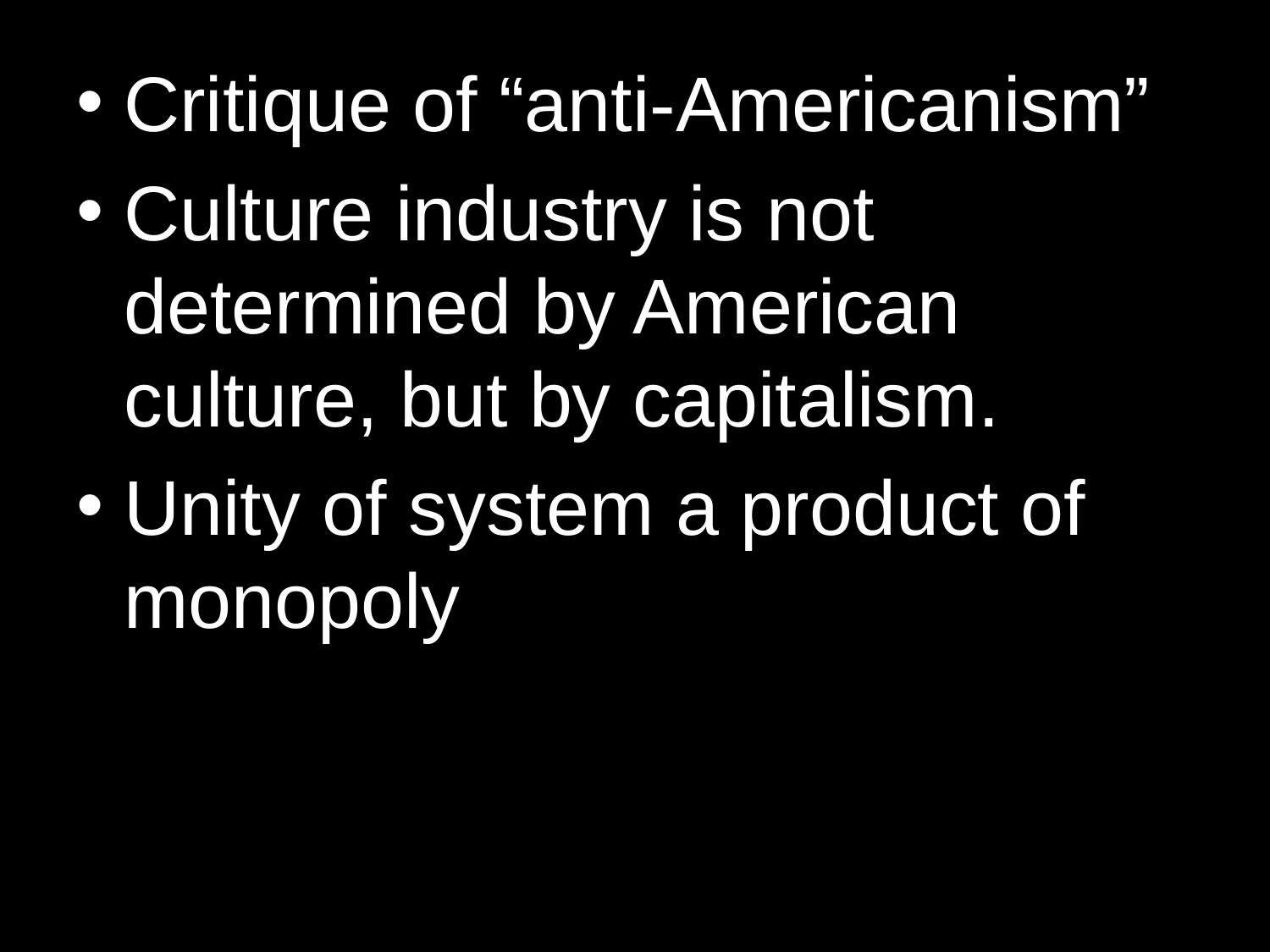

Critique of “anti-Americanism”
Culture industry is not determined by American culture, but by capitalism.
Unity of system a product of monopoly